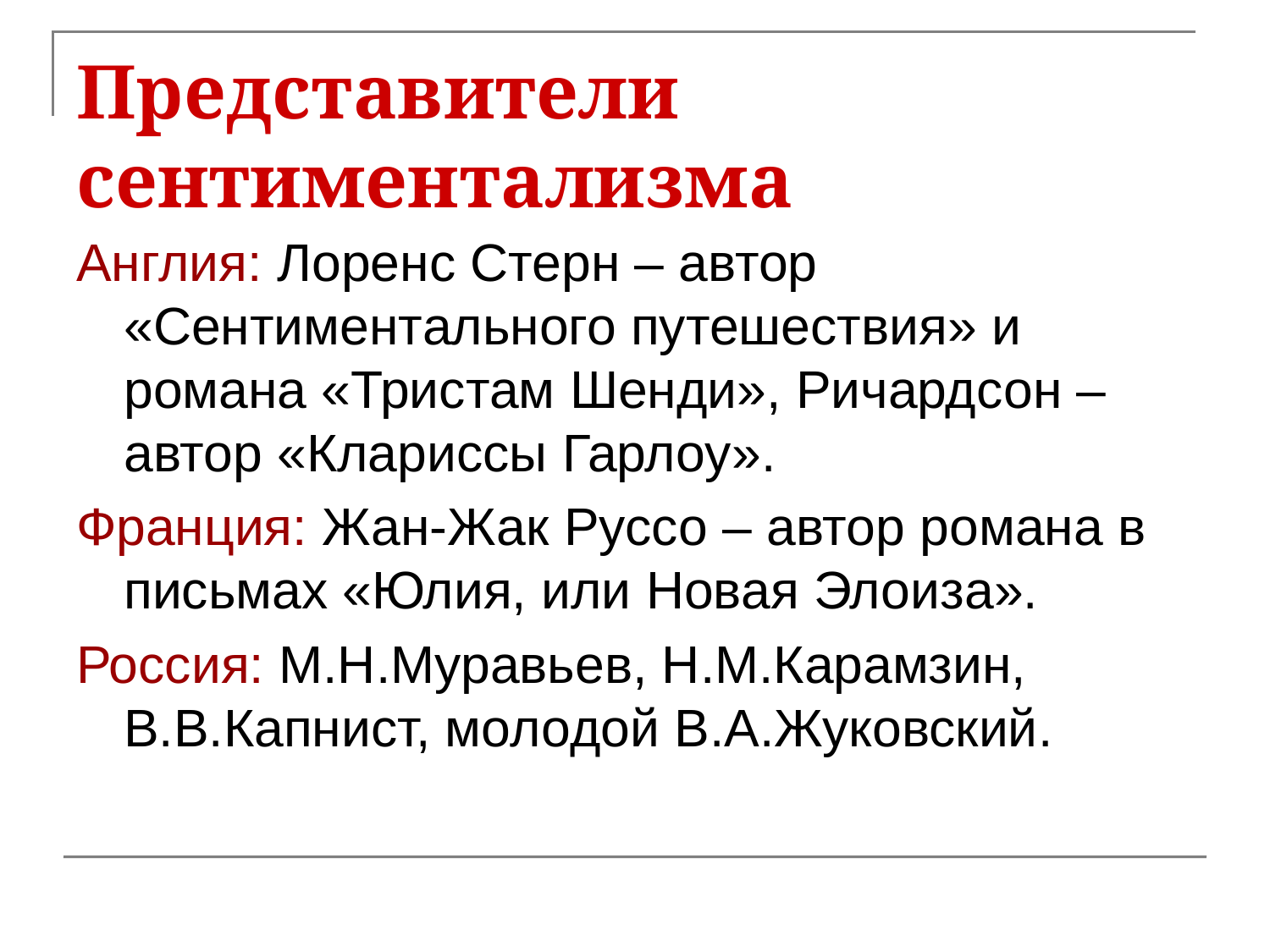

# Представители сентиментализма
Англия: Лоренс Стерн – автор «Сентиментального путешествия» и романа «Тристам Шенди», Ричардсон – автор «Клариссы Гарлоу».
Франция: Жан-Жак Руссо – автор романа в письмах «Юлия, или Новая Элоиза».
Россия: М.Н.Муравьев, Н.М.Карамзин, В.В.Капнист, молодой В.А.Жуковский.